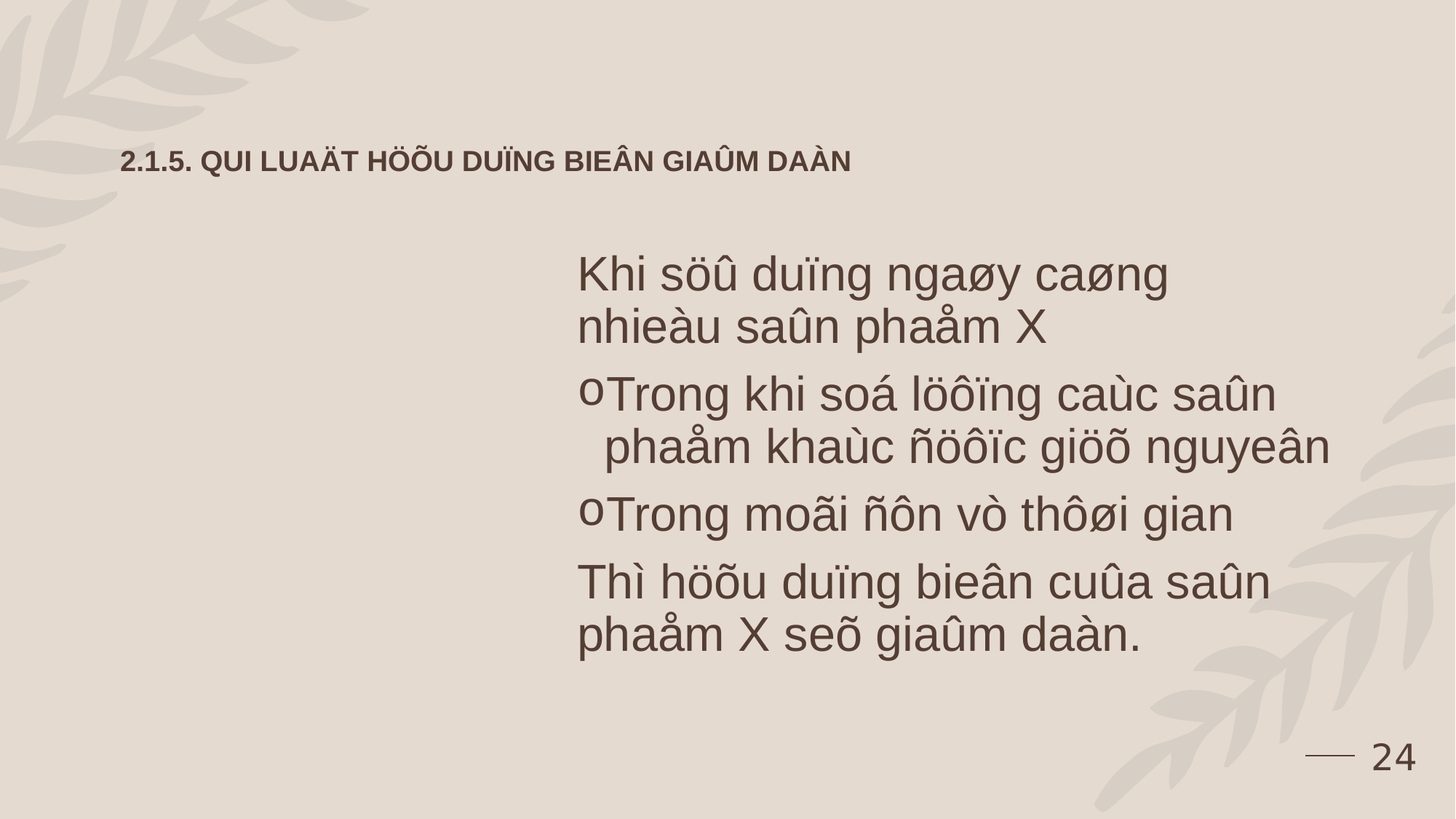

# 2.1.5. QUI LUAÄT HÖÕU DUÏNG BIEÂN GIAÛM DAÀN

Khi söû duïng ngaøy caøng  nhieàu saûn phaåm X
Trong khi soá löôïng caùc saûn phaåm khaùc ñöôïc giöõ nguyeân
Trong moãi ñôn vò thôøi gian
Thì höõu duïng bieân cuûa saûn phaåm X seõ giaûm daàn.
24